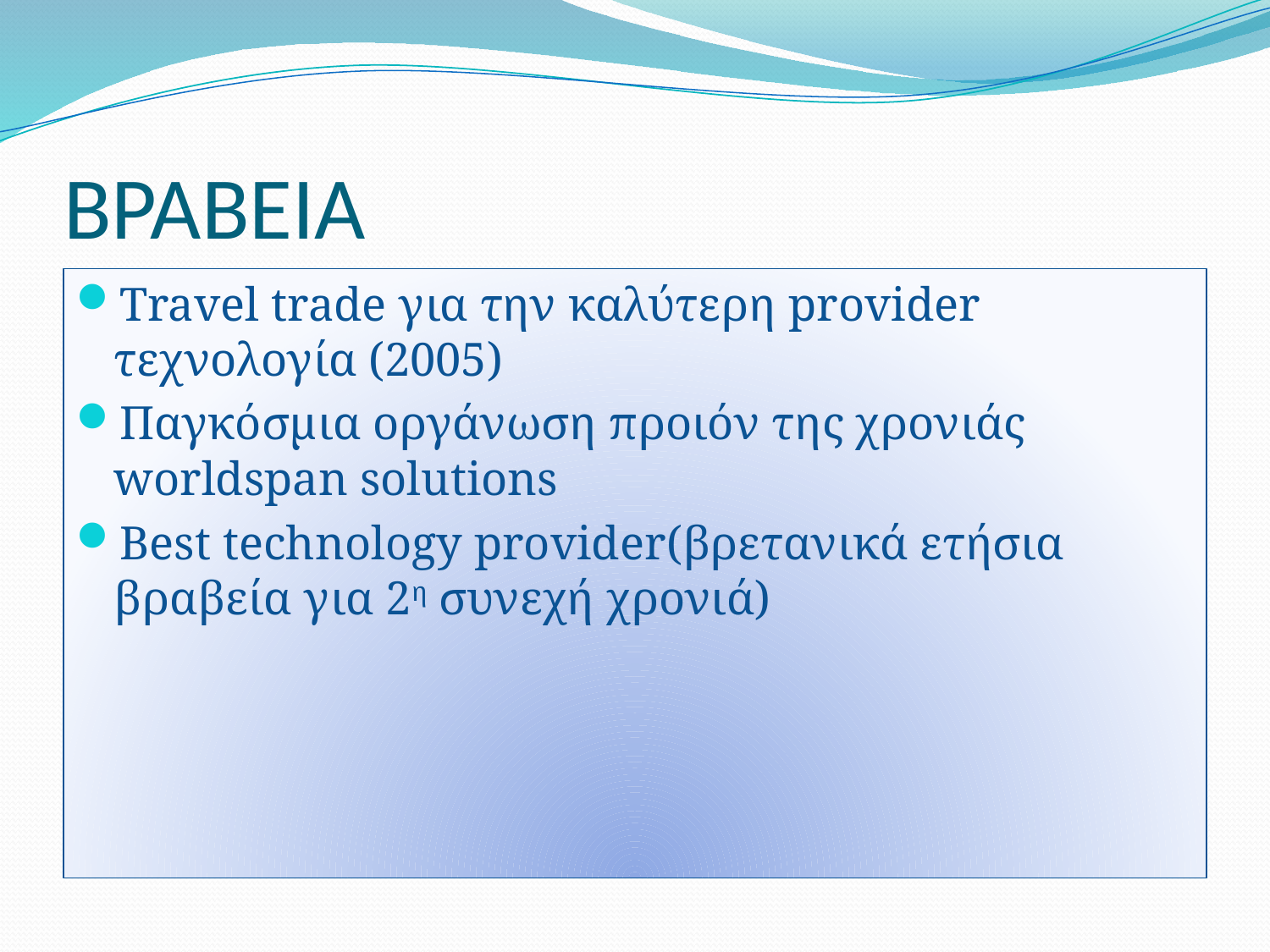

# ΒΡΑΒΕΙΑ
Travel trade για την καλύτερη provider τεχνολογία (2005)
Παγκόσμια οργάνωση προιόν της χρονιάς worldspan solutions
Best technology provider(βρετανικά ετήσια βραβεία για 2η συνεχή χρονιά)